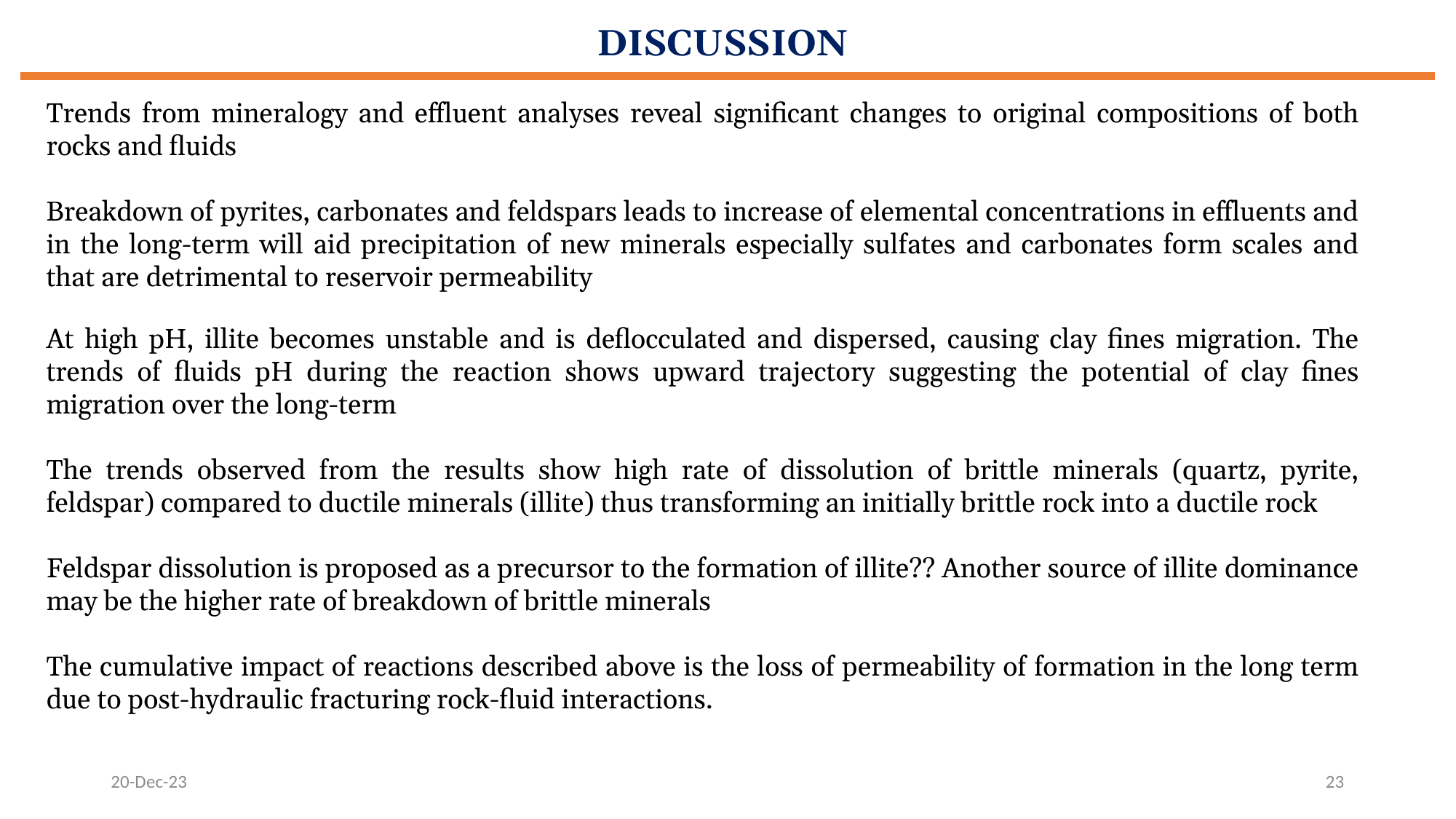

# DISCUSSION
Trends from mineralogy and effluent analyses reveal significant changes to original compositions of both rocks and fluids

Breakdown of pyrites, carbonates and feldspars leads to increase of elemental concentrations in effluents and in the long-term will aid precipitation of new minerals especially sulfates and carbonates form scales and that are detrimental to reservoir permeability

At high pH, illite becomes unstable and is deflocculated and dispersed, causing clay fines migration. The trends of fluids pH during the reaction shows upward trajectory suggesting the potential of clay fines migration over the long-term

The trends observed from the results show high rate of dissolution of brittle minerals (quartz, pyrite, feldspar) compared to ductile minerals (illite) thus transforming an initially brittle rock into a ductile rock

Feldspar dissolution is proposed as a precursor to the formation of illite?? Another source of illite dominance may be the higher rate of breakdown of brittle minerals

The cumulative impact of reactions described above is the loss of permeability of formation in the long term due to post-hydraulic fracturing rock-fluid interactions.

20-Dec-23
23